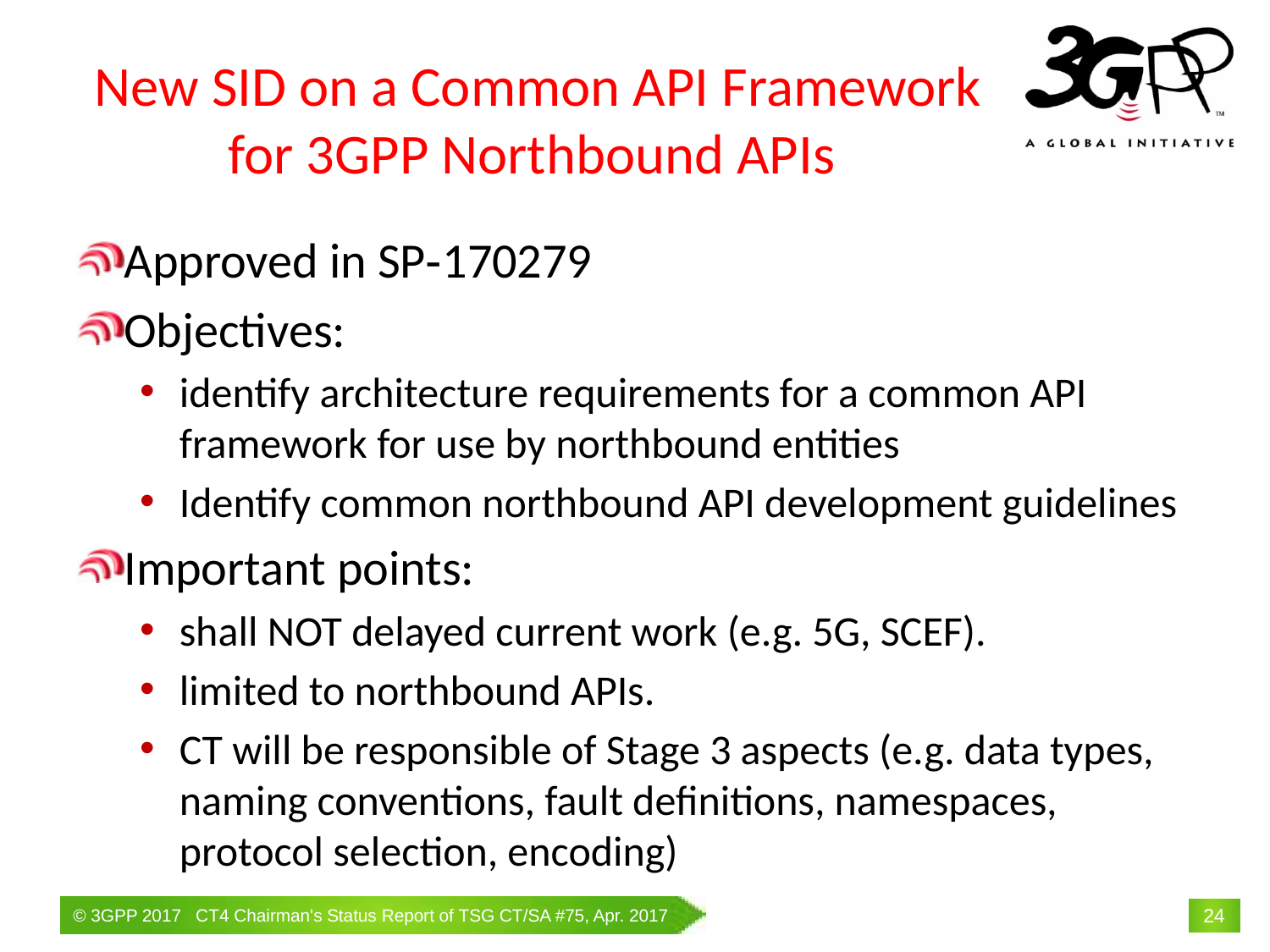

# New SID on a Common API Framework for 3GPP Northbound APIs
Approved in SP‑170279
Objectives:
identify architecture requirements for a common API framework for use by northbound entities
Identify common northbound API development guidelines
Important points:
shall NOT delayed current work (e.g. 5G, SCEF).
limited to northbound APIs.
CT will be responsible of Stage 3 aspects (e.g. data types, naming conventions, fault definitions, namespaces, protocol selection, encoding)